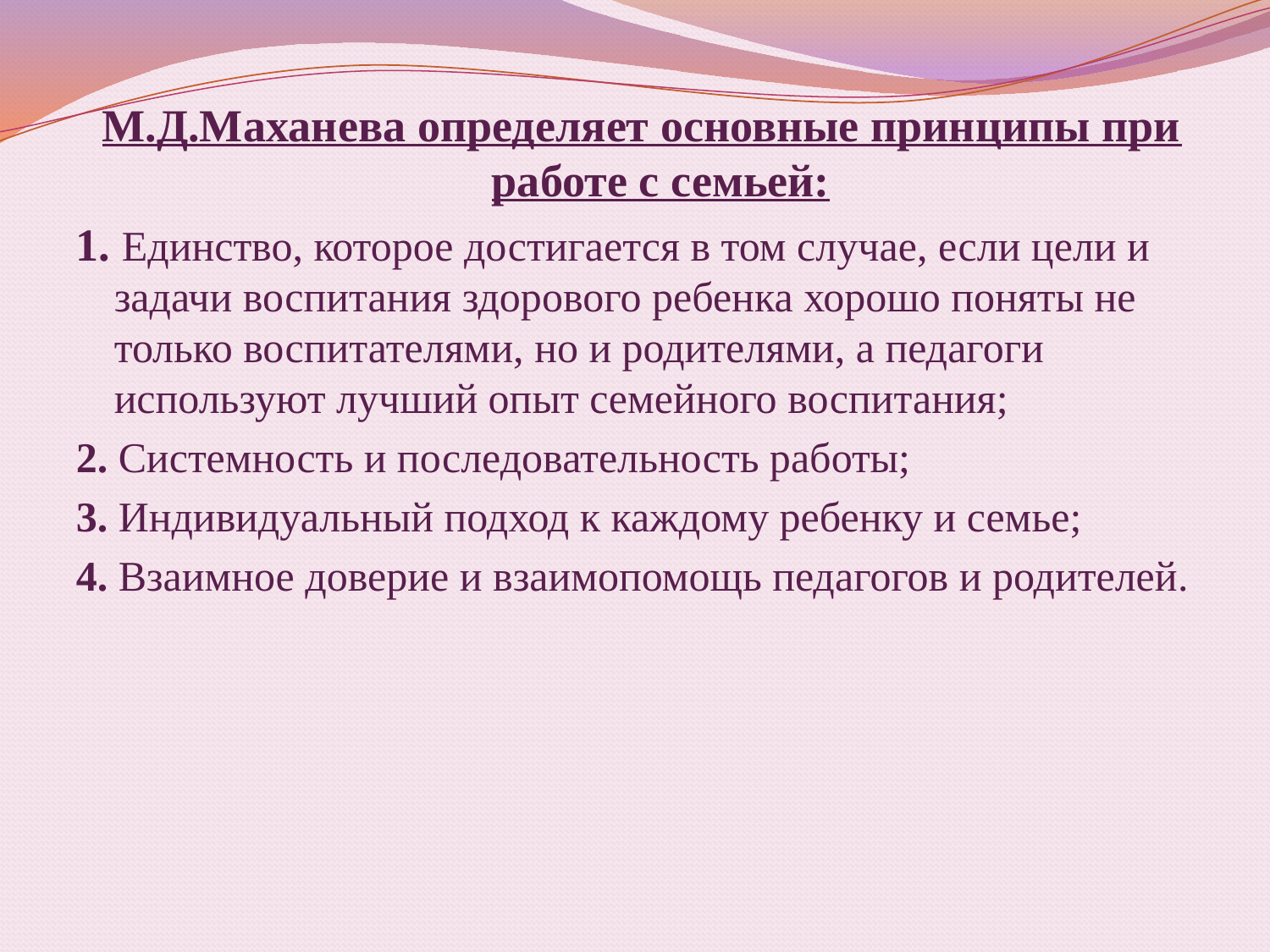

М.Д.Маханева определяет основные принципы при работе с семьей:
1. Единство, которое достигается в том случае, если цели и задачи воспитания здорового ребенка хорошо поняты не только воспитателями, но и родителями, а педагоги используют лучший опыт семейного воспитания;
2. Системность и последовательность работы;
3. Индивидуальный подход к каждому ребенку и семье;
4. Взаимное доверие и взаимопомощь педагогов и родителей.